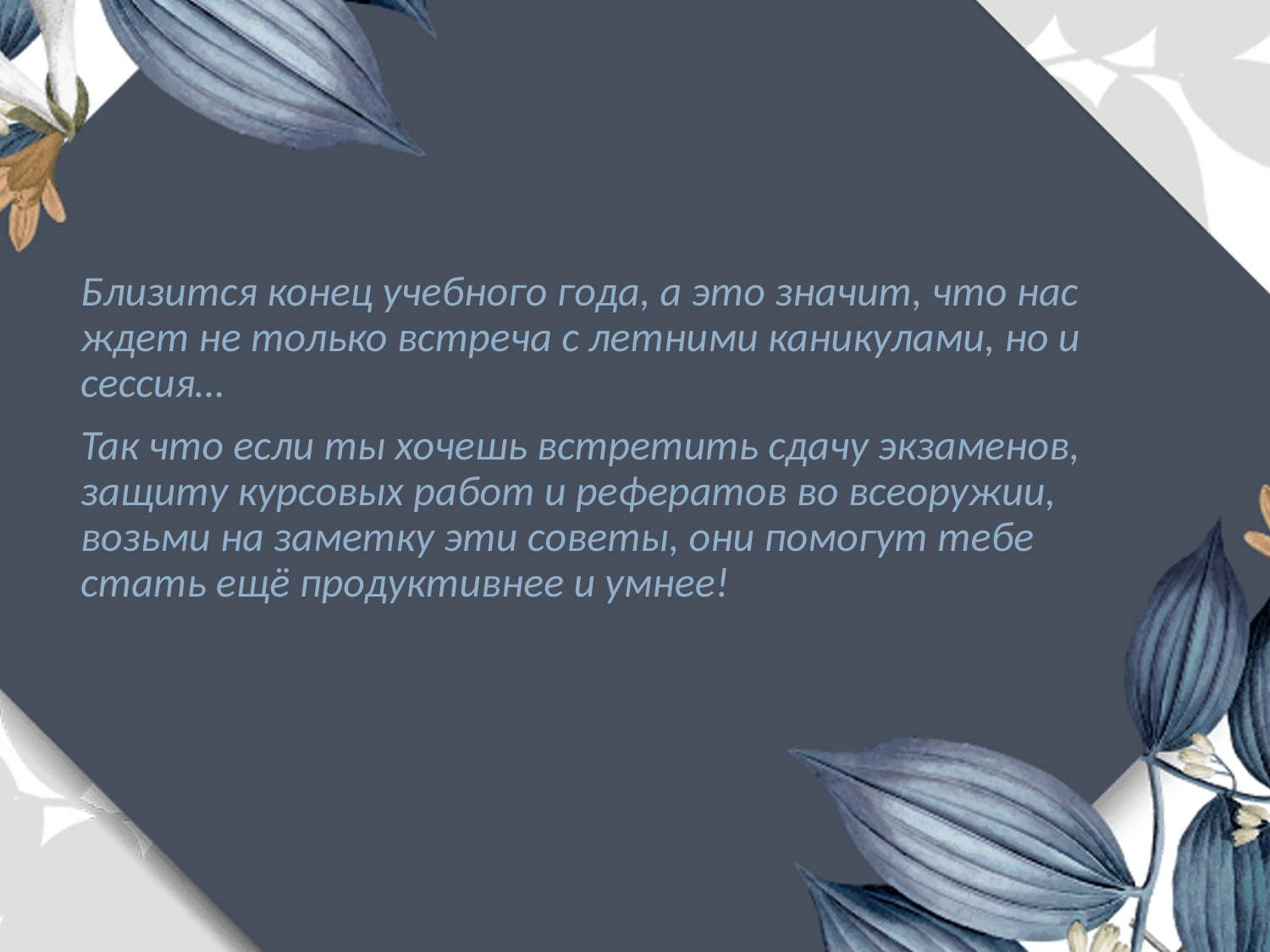

Близится конец учебного года, а это значит, что нас ждет не только встреча с летними каникулами, но и сессия…
Так что если ты хочешь встретить сдачу экзаменов, защиту курсовых работ и рефератов во всеоружии, возьми на заметку эти советы, они помогут тебе стать ещё продуктивнее и умнее!